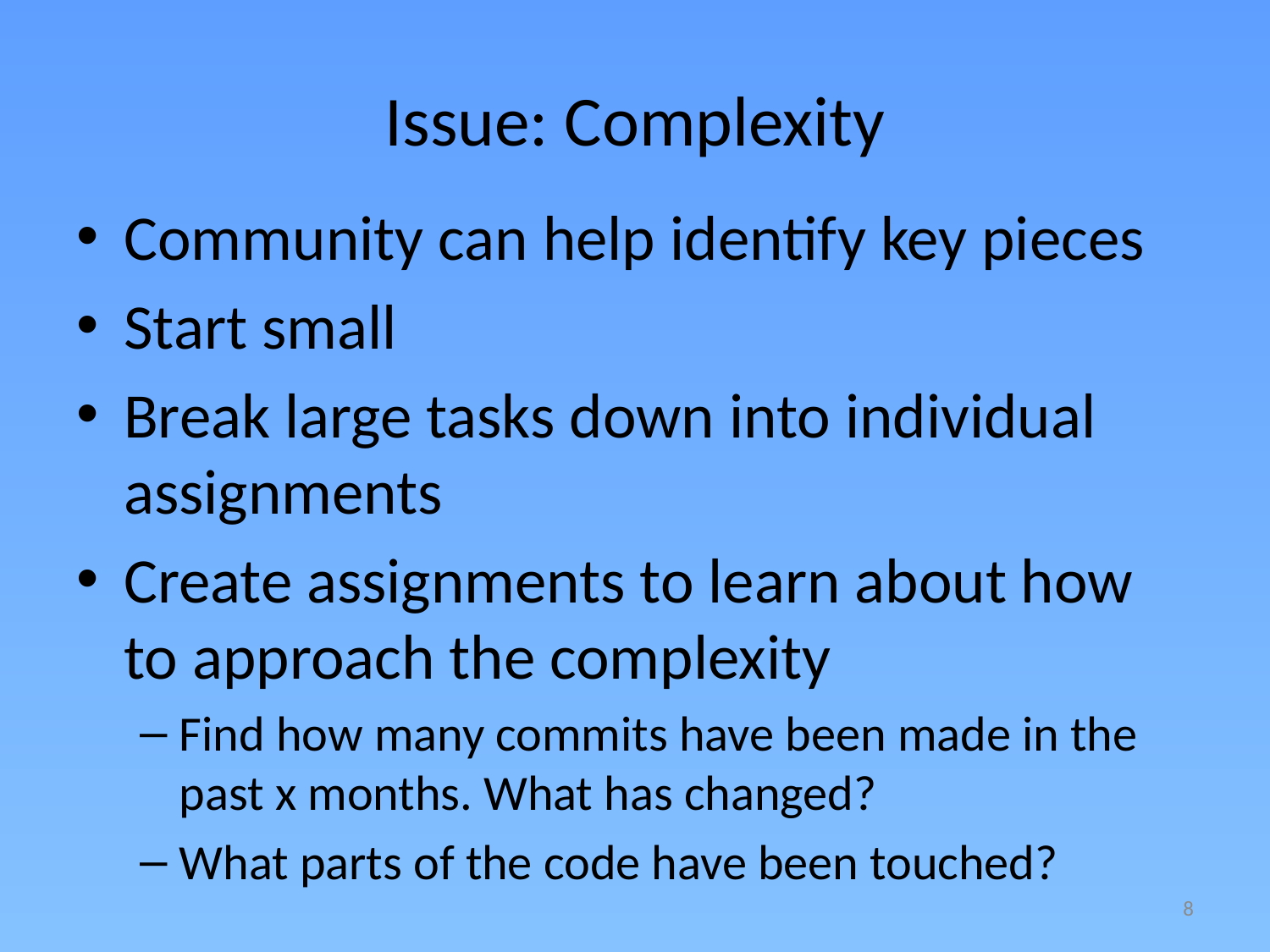

# Issue: Complexity
Community can help identify key pieces
Start small
Break large tasks down into individual assignments
Create assignments to learn about how to approach the complexity
Find how many commits have been made in the past x months. What has changed?
What parts of the code have been touched?
8